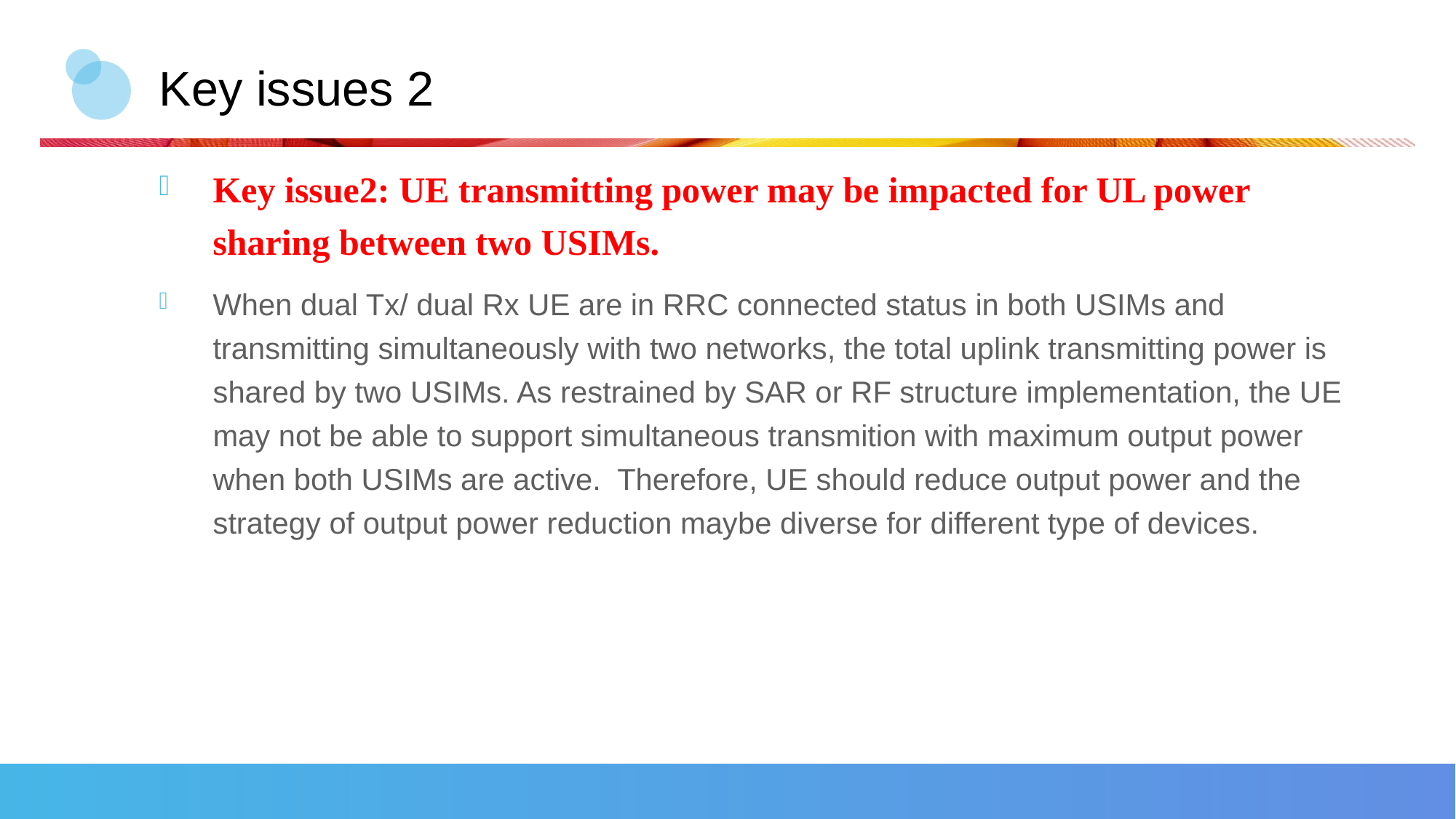

# Key issues 2
Key issue2: UE transmitting power may be impacted for UL power sharing between two USIMs.
When dual Tx/ dual Rx UE are in RRC connected status in both USIMs and transmitting simultaneously with two networks, the total uplink transmitting power is shared by two USIMs. As restrained by SAR or RF structure implementation, the UE may not be able to support simultaneous transmition with maximum output power when both USIMs are active.  Therefore, UE should reduce output power and the strategy of output power reduction maybe diverse for different type of devices.